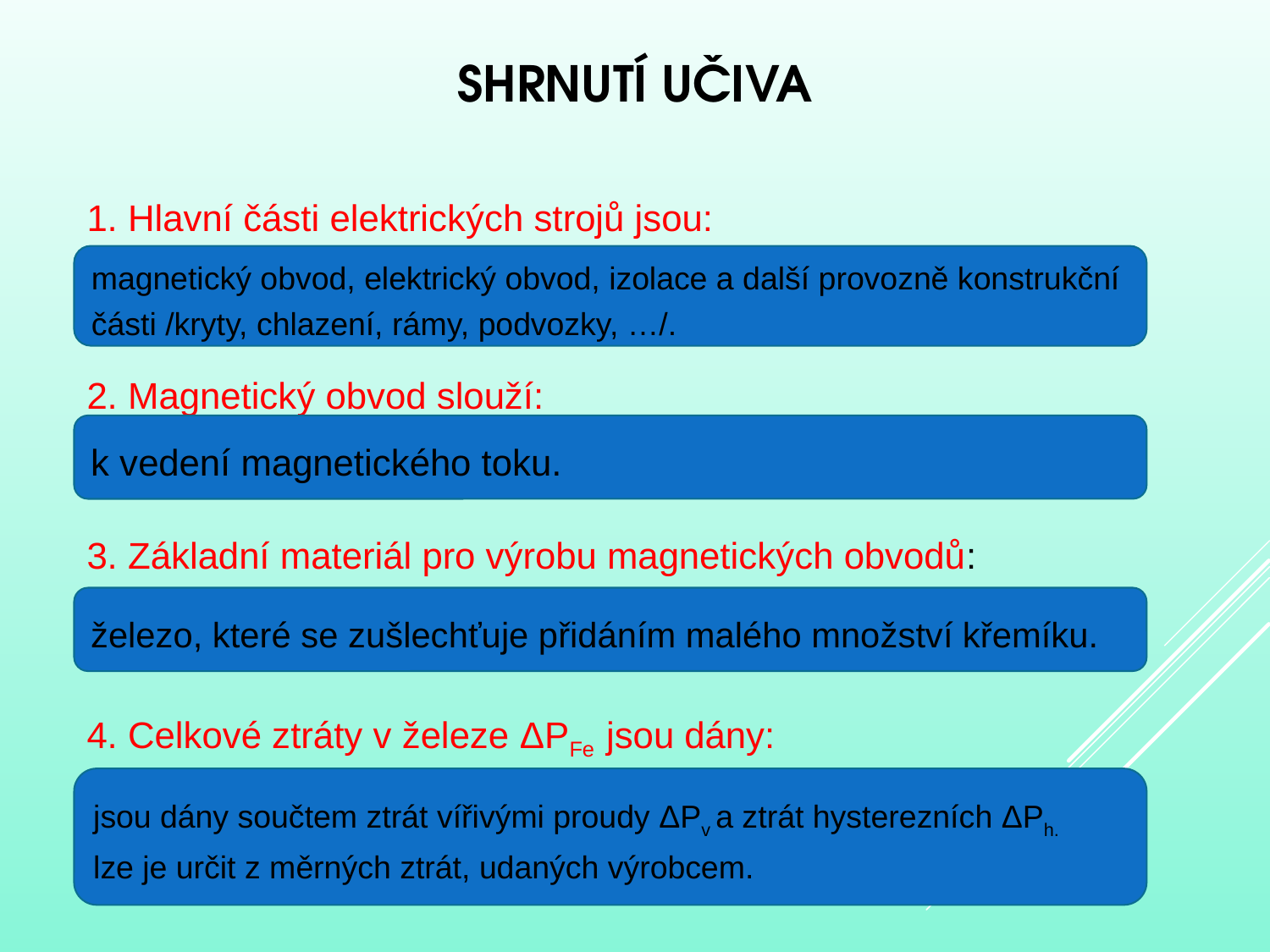

# Shrnutí učiva

1. Hlavní části elektrických strojů jsou:

2. Magnetický obvod slouží:

3. Základní materiál pro výrobu magnetických obvodů:

4. Celkové ztráty v železe ΔPFe  jsou dány:

magnetický obvod, elektrický obvod, izolace a další provozně konstrukční části /kryty, chlazení, rámy, podvozky, …/.
k vedení magnetického toku.
železo, které se zušlechťuje přidáním malého množství křemíku.
jsou dány součtem ztrát vířivými proudy ΔPv a ztrát hysterezních ΔPh.
lze je určit z měrných ztrát, udaných výrobcem.